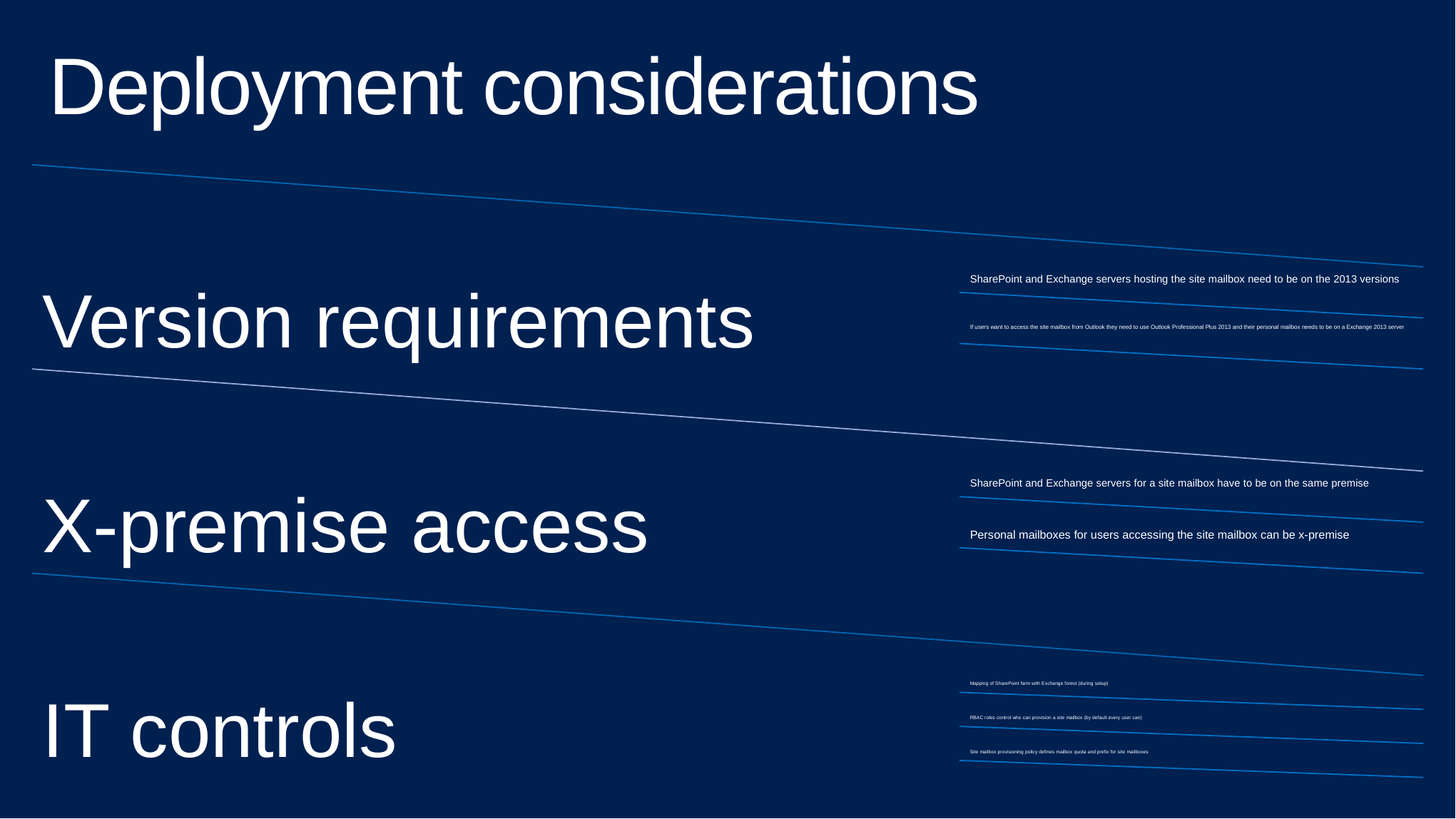

# Deployment considerations
Version requirements
SharePoint and Exchange servers hosting the site mailbox need to be on the 2013 versions
If users want to access the site mailbox from Outlook they need to use Outlook Professional Plus 2013 and their personal mailbox needs to be on a Exchange 2013 server
X-premise access
SharePoint and Exchange servers for a site mailbox have to be on the same premise
Personal mailboxes for users accessing the site mailbox can be x-premise
IT controls
Mapping of SharePoint farm with Exchange forest (during setup)
RBAC roles control who can provision a site mailbox (by default every user can)
Site mailbox provisioning policy defines mailbox quota and prefix for site mailboxes